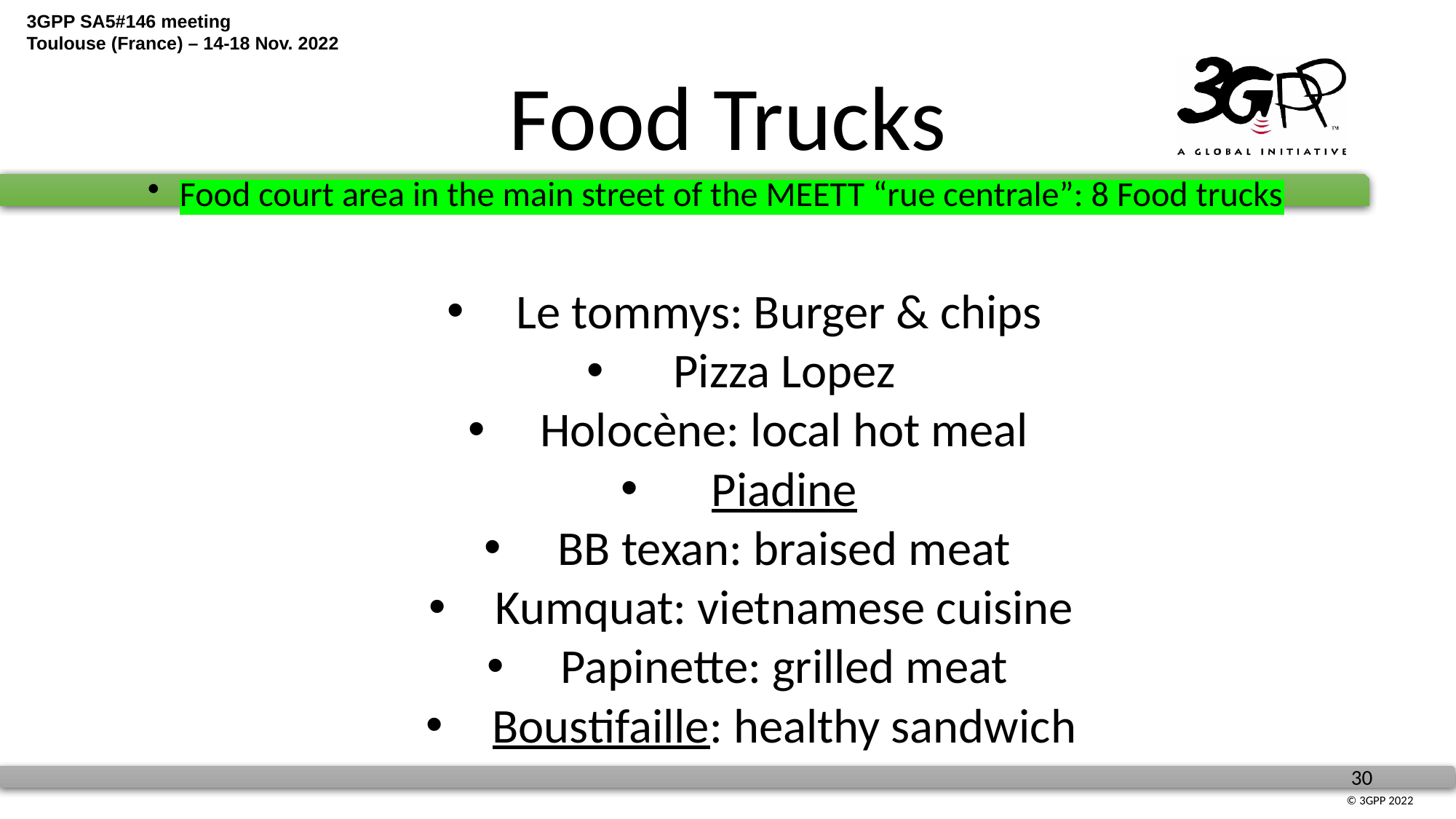

# Food Trucks
Food court area in the main street of the MEETT “rue centrale”: 8 Food trucks

Le tommys: Burger & chips
Pizza Lopez
Holocène: local hot meal
Piadine
BB texan: braised meat
Kumquat: vietnamese cuisine
Papinette: grilled meat
Boustifaille: healthy sandwich